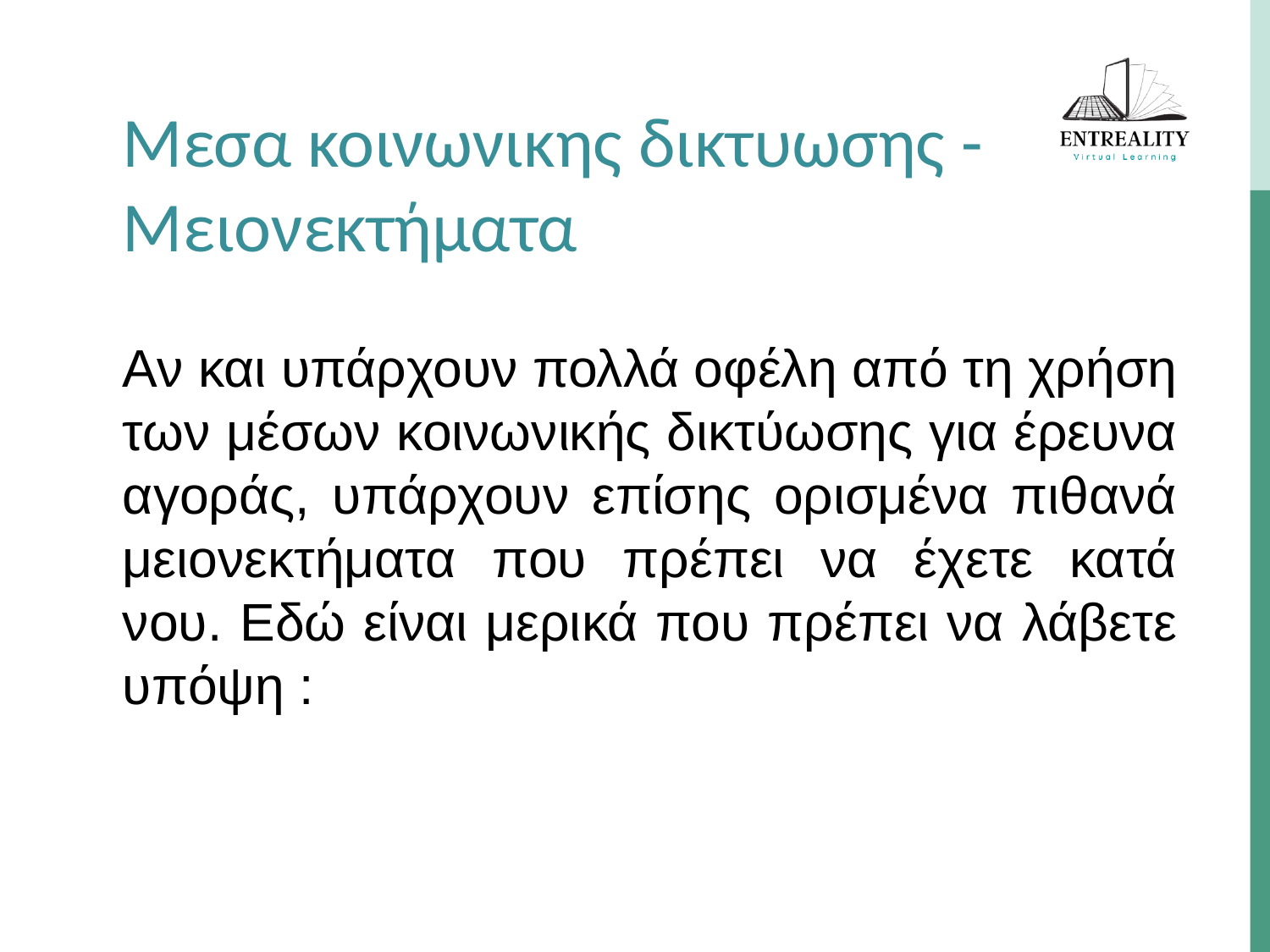

Μεσα κοινωνικης δικτυωσης - Μειονεκτήματα
Αν και υπάρχουν πολλά οφέλη από τη χρήση των μέσων κοινωνικής δικτύωσης για έρευνα αγοράς, υπάρχουν επίσης ορισμένα πιθανά μειονεκτήματα που πρέπει να έχετε κατά νου. Εδώ είναι μερικά που πρέπει να λάβετε υπόψη :